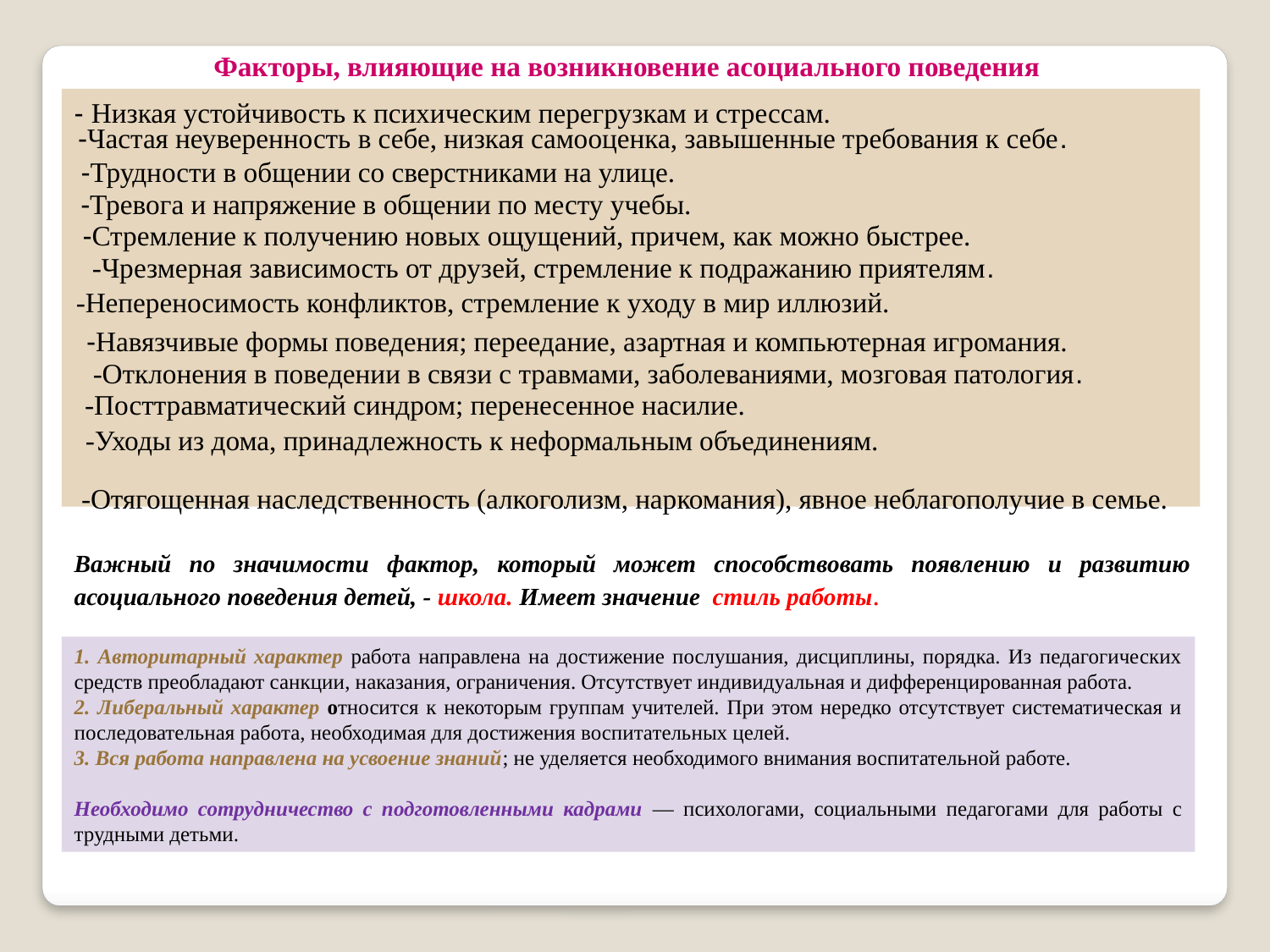

Факторы, влияющие на возникновение асоциального поведения
- Низкая устойчивость к психическим перегрузкам и стрессам.

-Частая неуверенность в себе, низкая самооценка, завышенные требования к себе.
-Трудности в общении со сверстниками на улице.
-Тревога и напряжение в общении по месту учебы.
-Стремление к получению новых ощущений, причем, как можно быстрее.
-Чрезмерная зависимость от друзей, стремление к подражанию приятелям.
-Непереносимость конфликтов, стремление к уходу в мир иллюзий.
-Навязчивые формы поведения; переедание, азартная и компьютерная игромания.
-Отклонения в поведении в связи с травмами, заболеваниями, мозговая патология.
  -Посттравматический синдром; перенесенное насилие.
 -Уходы из дома, принадлежность к неформальным объединениям.
 -Отягощенная наследственность (алкоголизм, наркомания), явное неблагополучие в семье.

Важный по значимости фактор, который может способствовать появлению и развитию асоциального поведения детей, - школа. Имеет значение  стиль работы.

1. Авторитарный характер работа направлена на достижение послушания, дисциплины, порядка. Из педагогических средств преобладают санкции, наказания, ограничения. Отсутствует индивидуальная и дифференцированная работа.
2. Либеральный характер относится к некоторым группам учителей. При этом нередко отсутствует систематическая и последовательная работа, необходимая для достижения воспитательных целей.
3. Вся работа направлена на усвоение знаний; не уделяется необходимого внимания воспитательной работе.

Необходимо сотрудничество с подготовленными кадрами — психологами, социальными педагогами для работы с трудными детьми.